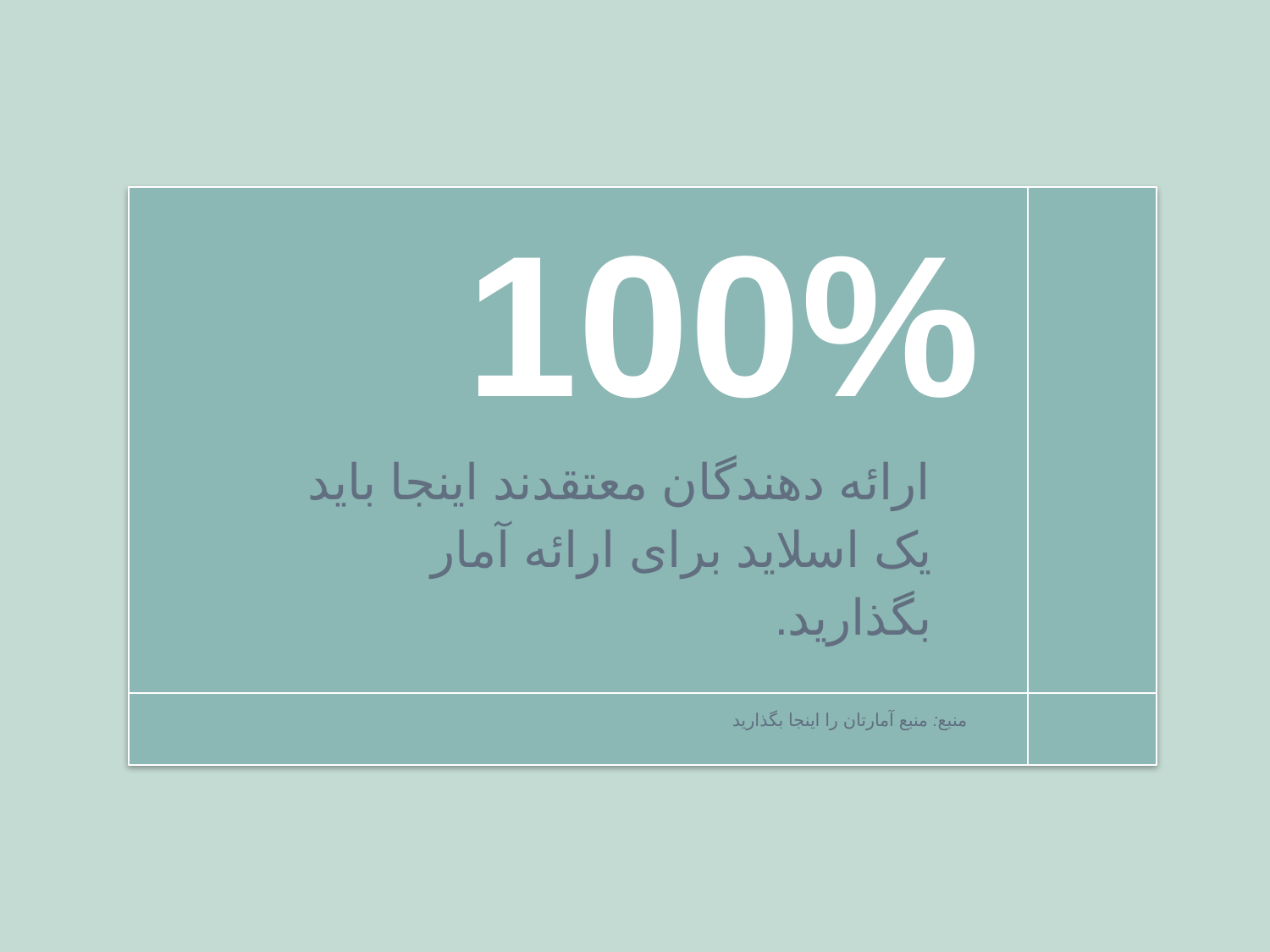

100%
ارائه دهندگان معتقدند اینجا باید یک اسلاید برای ارائه آمار بگذارید.
منبع: منبع آمارتان را اینجا بگذارید